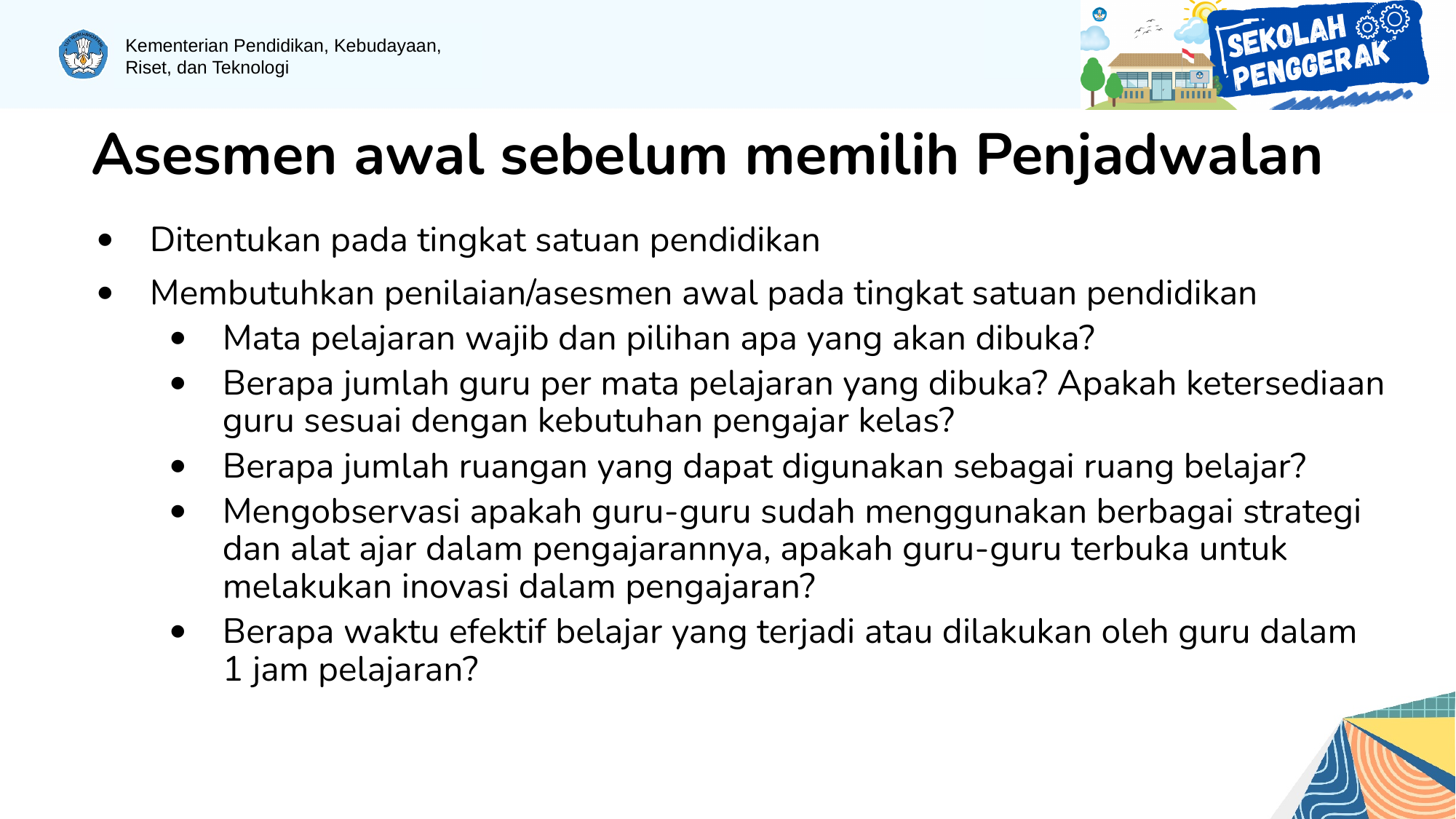

# Asesmen awal sebelum memilih Penjadwalan
Ditentukan pada tingkat satuan pendidikan
Membutuhkan penilaian/asesmen awal pada tingkat satuan pendidikan
Mata pelajaran wajib dan pilihan apa yang akan dibuka?
Berapa jumlah guru per mata pelajaran yang dibuka? Apakah ketersediaan guru sesuai dengan kebutuhan pengajar kelas?
Berapa jumlah ruangan yang dapat digunakan sebagai ruang belajar?
Mengobservasi apakah guru-guru sudah menggunakan berbagai strategi dan alat ajar dalam pengajarannya, apakah guru-guru terbuka untuk melakukan inovasi dalam pengajaran?
Berapa waktu efektif belajar yang terjadi atau dilakukan oleh guru dalam 1 jam pelajaran?